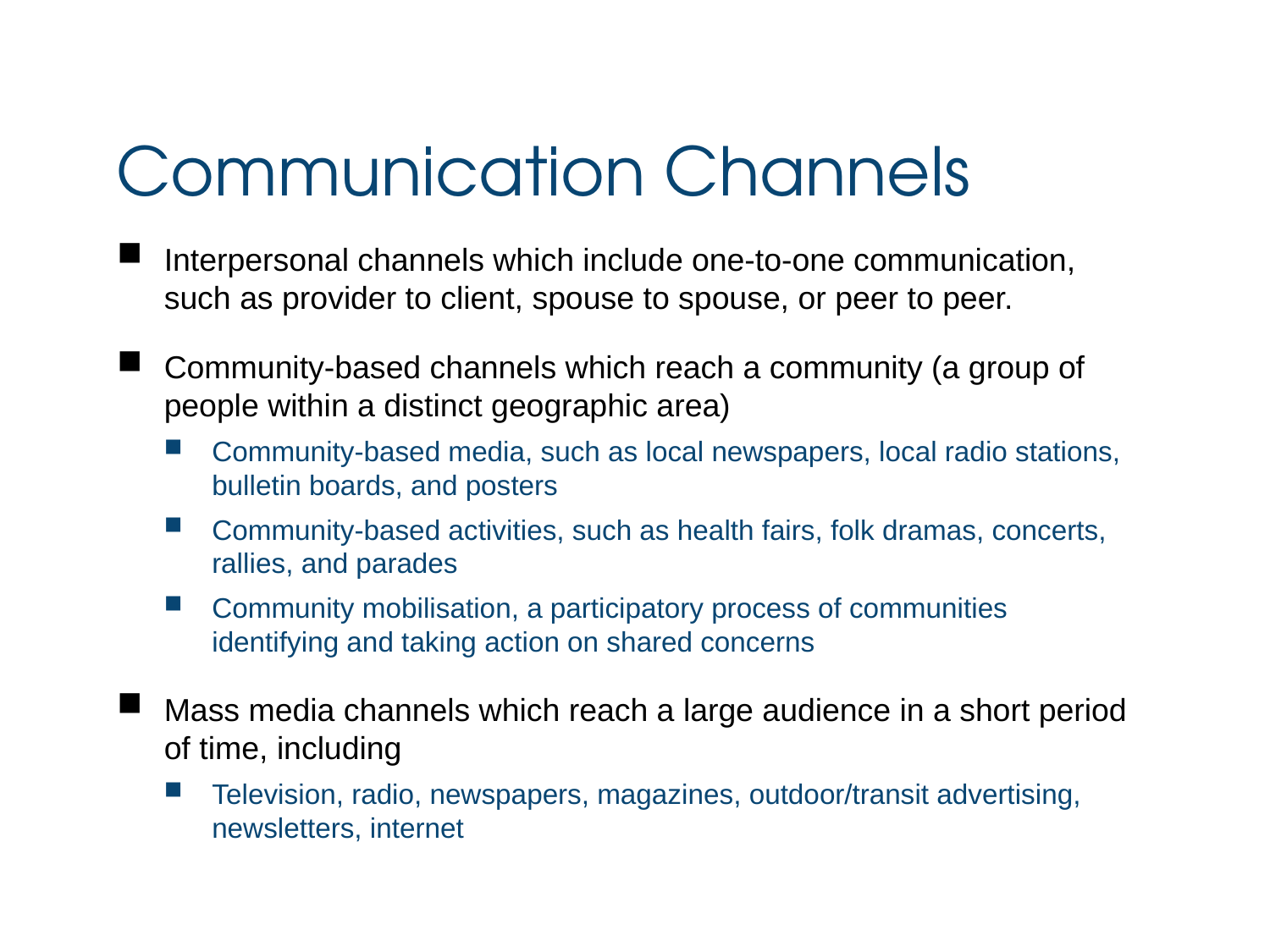

# Communication Channels
Interpersonal channels which include one-to-one communication, such as provider to client, spouse to spouse, or peer to peer.
Community-based channels which reach a community (a group of people within a distinct geographic area)
Community-based media, such as local newspapers, local radio stations, bulletin boards, and posters
Community-based activities, such as health fairs, folk dramas, concerts, rallies, and parades
Community mobilisation, a participatory process of communities identifying and taking action on shared concerns
Mass media channels which reach a large audience in a short period of time, including
Television, radio, newspapers, magazines, outdoor/transit advertising, newsletters, internet